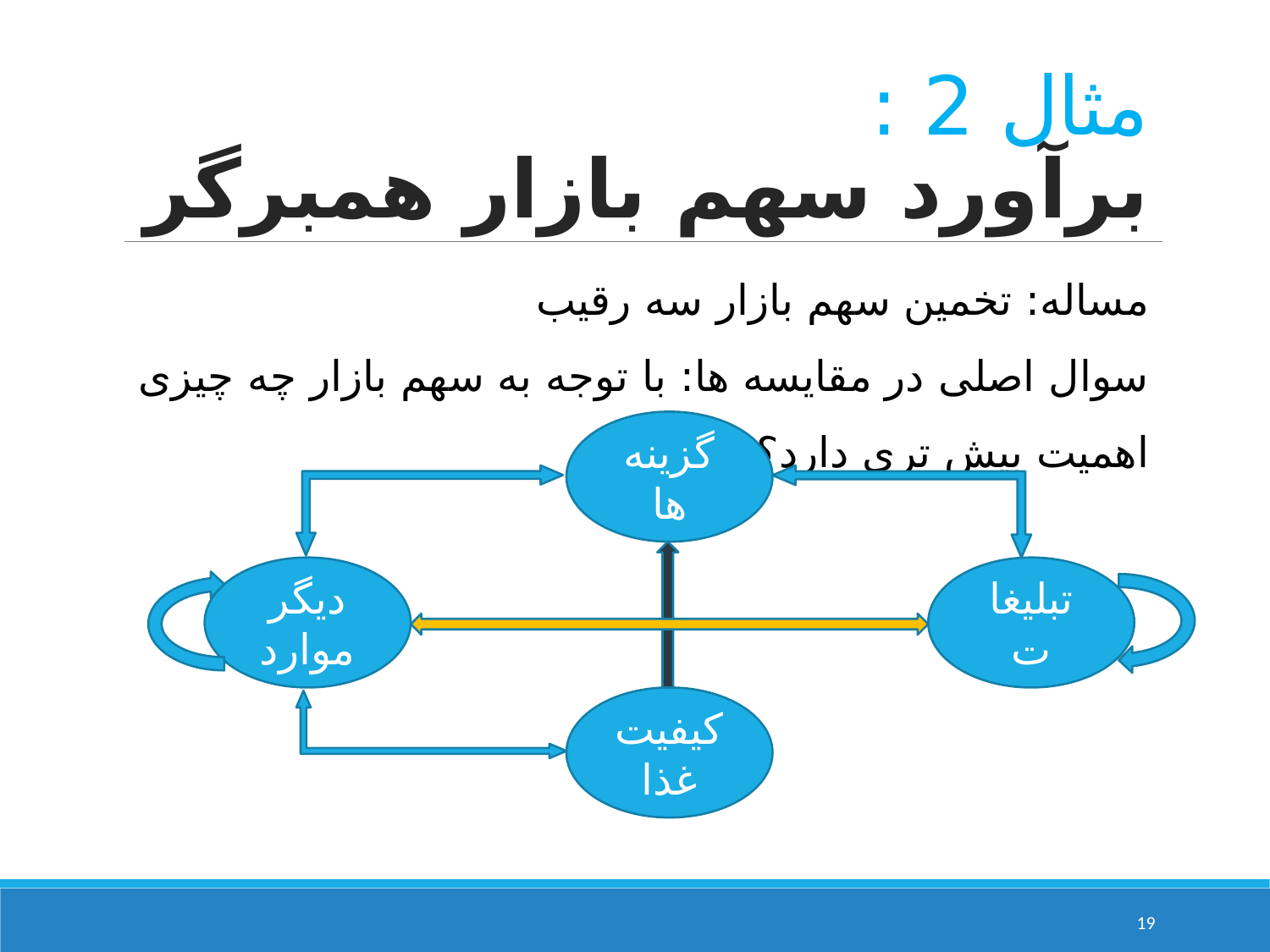

# مثال 2 : برآورد سهم بازار همبرگر
مساله: تخمین سهم بازار سه رقیب
سوال اصلی در مقایسه ها: با توجه به سهم بازار چه چیزی اهمیت بیش تری دارد؟

گزینه ها

دیگر موارد
تبلیغات

کیفیت غذا
19